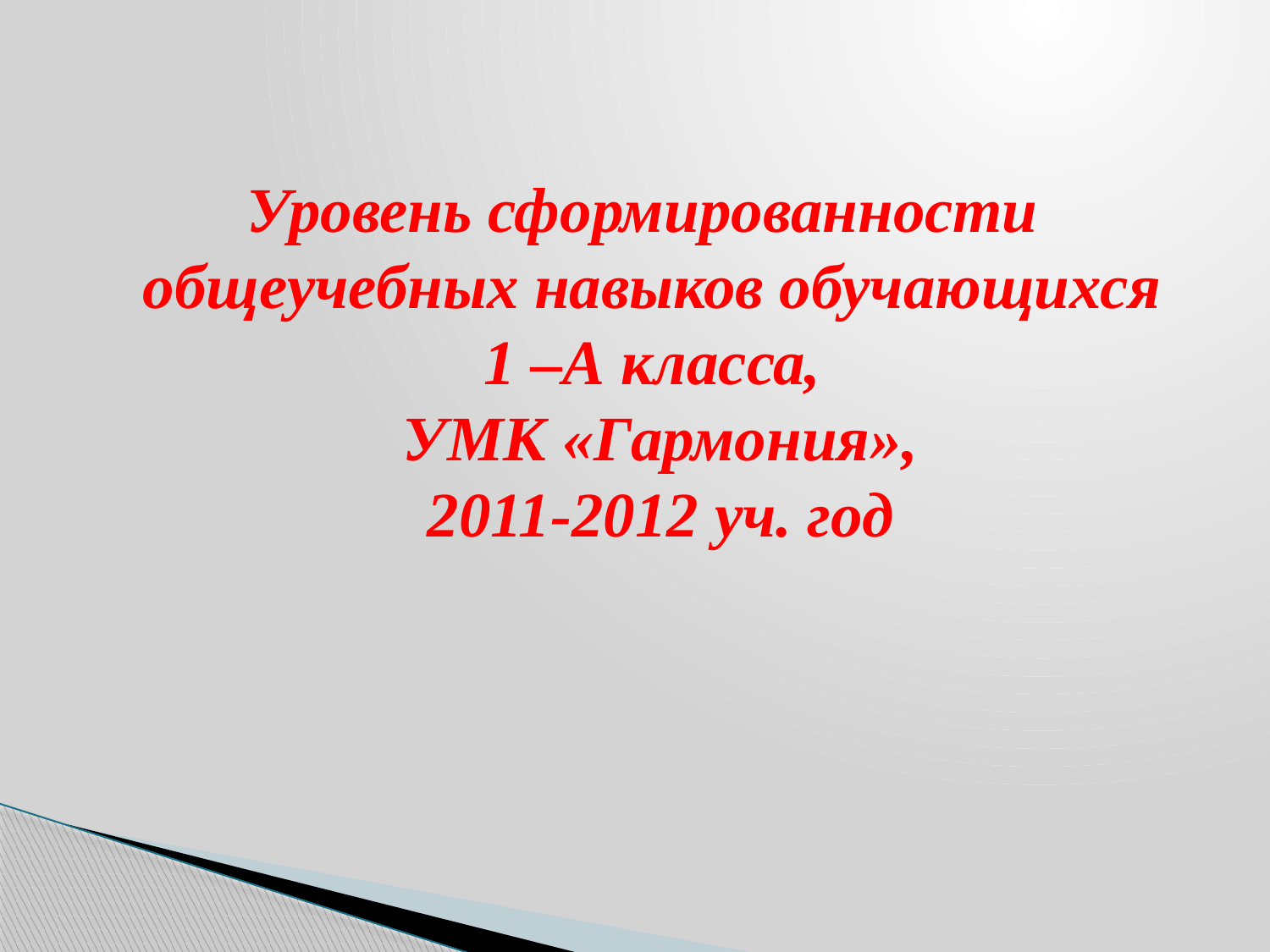

Уровень сформированности общеучебных навыков обучающихся
1 –А класса,
УМК «Гармония»,
2011-2012 уч. год